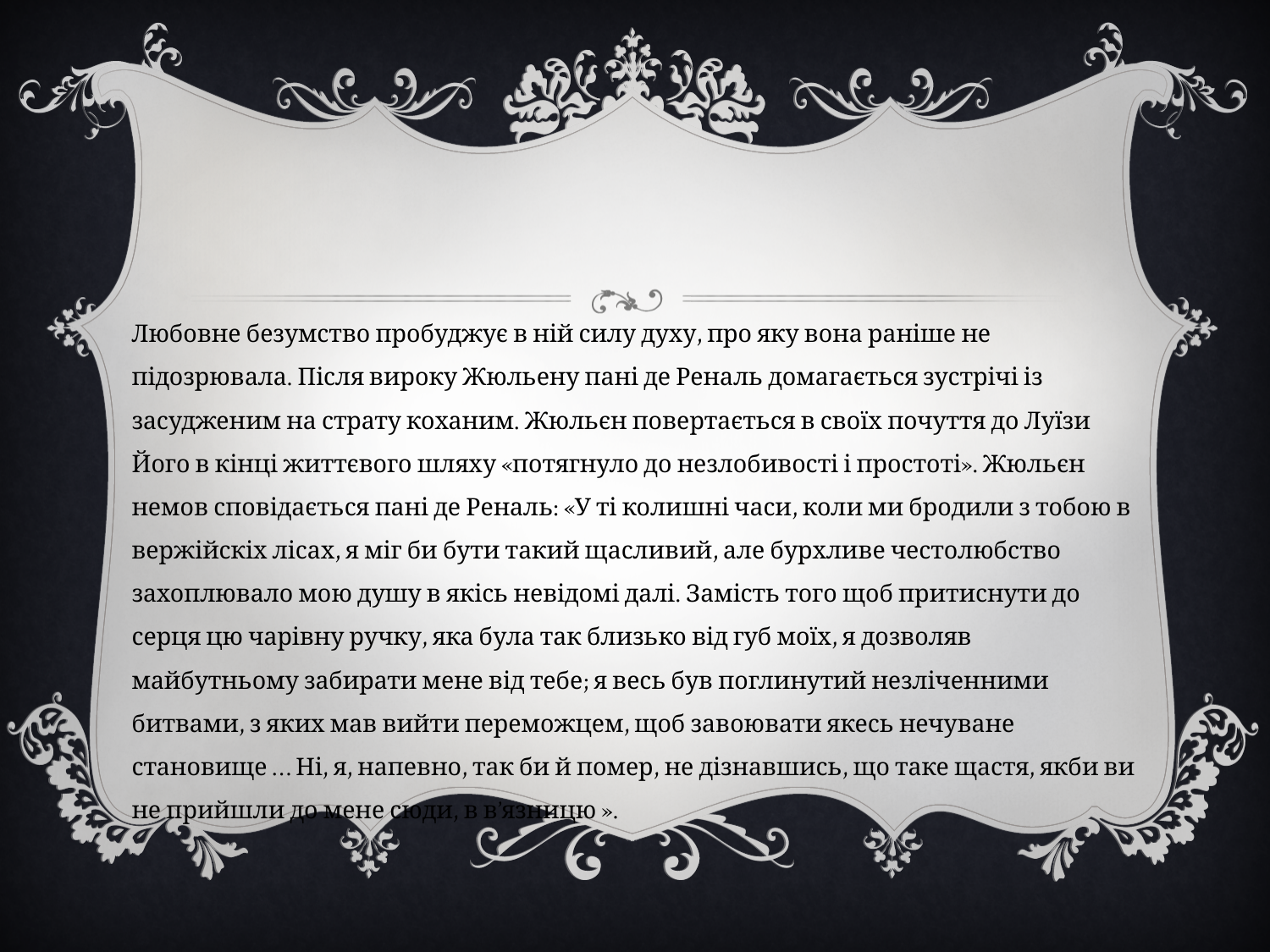

#
Любовне безумство пробуджує в ній силу духу, про яку вона раніше не підозрювала. Після вироку Жюльену пані де Реналь домагається зустрічі із засудженим на страту коханим. Жюльєн повертається в своїх почуття до Луїзи Його в кінці життєвого шляху «потягнуло до незлобивості і простоті». Жюльєн немов сповідається пані де Реналь: «У ті колишні часи, коли ми бродили з тобою в вержійскіх лісах, я міг би бути такий щасливий, але бурхливе честолюбство захоплювало мою душу в якісь невідомі далі. Замість того щоб притиснути до серця цю чарівну ручку, яка була так близько від губ моїх, я дозволяв майбутньому забирати мене від тебе; я весь був поглинутий незліченними битвами, з яких мав вийти переможцем, щоб завоювати якесь нечуване становище … Ні, я, напевно, так би й помер, не дізнавшись, що таке щастя, якби ви не прийшли до мене сюди, в в’язницю ».